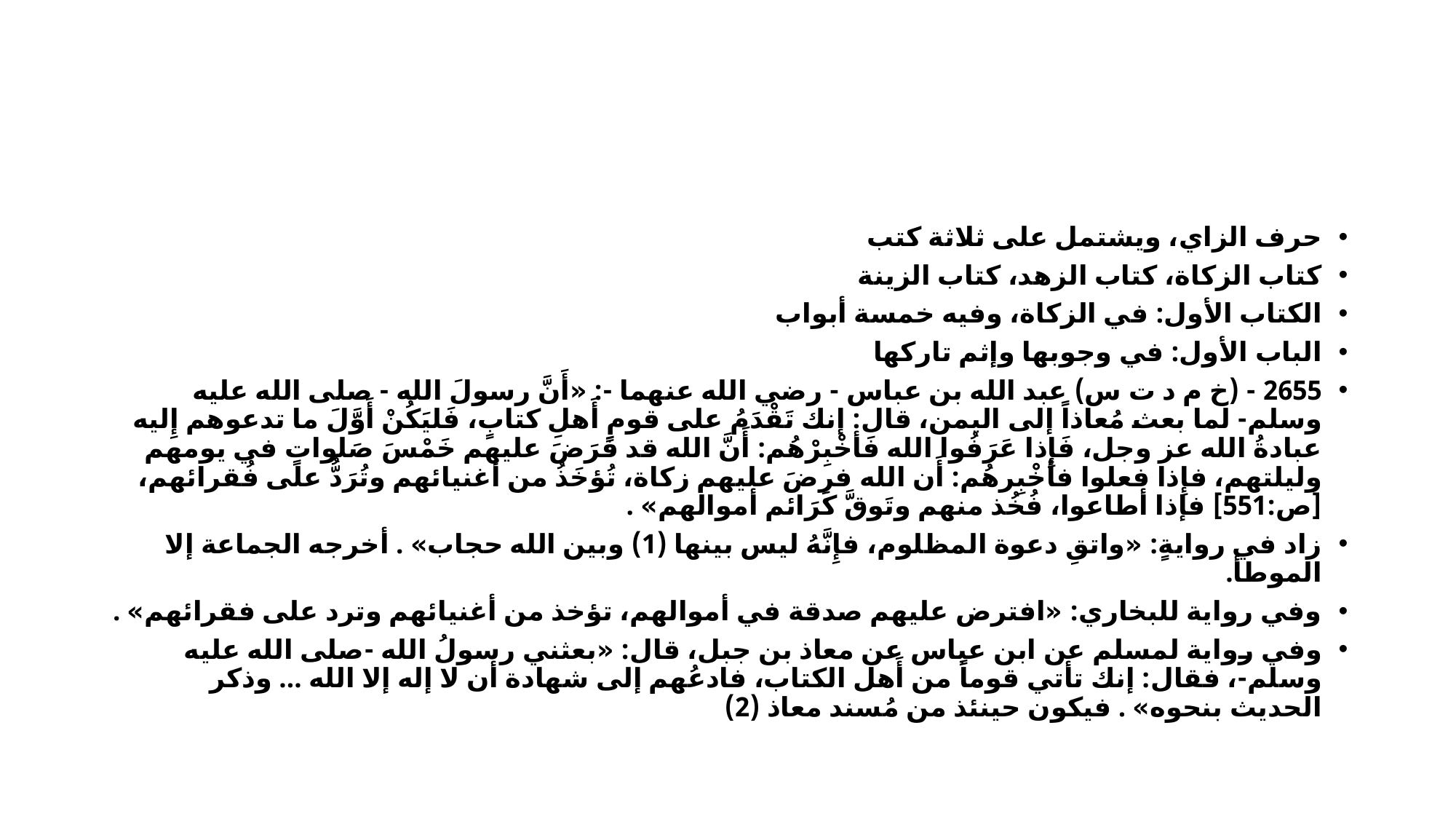

#
حرف الزاي، ويشتمل على ثلاثة كتب
كتاب الزكاة، كتاب الزهد، كتاب الزينة
الكتاب الأول: في الزكاة، وفيه خمسة أبواب
الباب الأول: في وجوبها وإثم تاركها
2655 - (خ م د ت س) عبد الله بن عباس - رضي الله عنهما -: «أَنَّ رسولَ الله - صلى الله عليه وسلم- لما بعث مُعاذاً إلى اليمن، قال: إنك تَقْدَمُ على قومٍ أَهلِ كتابٍ، فَليَكُنْ أَوَّلَ ما تدعوهم إِليه عبادةُ الله عز وجل، فَإِذا عَرَفُوا الله فَأخْبِرْهُم: أَنَّ الله قد فَرَضَ عليهم خَمْسَ صَلواتٍ في يومهم وليلتهم، فإِذا فعلوا فأخْبِرهُم: أَن الله فرضَ عليهم زكاة، تُؤخَذُ من أغنيائهم وتُرَدُّ على فُقرائهم، [ص:551] فإذا أطاعوا، فُخُذ منهم وتَوقَّ كَرَائم أموالهم» .
زاد في روايةٍ: «واتقِ دعوة المظلوم، فإِنَّهُ ليس بينها (1) وبين الله حجاب» . أخرجه الجماعة إلا الموطأ.
وفي رواية للبخاري: «افترض عليهم صدقة في أموالهم، تؤخذ من أغنيائهم وترد على فقرائهم» .
وفي رواية لمسلم عن ابن عباس عن معاذ بن جبل، قال: «بعثني رسولُ الله -صلى الله عليه وسلم-، فقال: إنك تأتي قوماً من أَهل الكتاب، فادعُهم إلى شهادة أن لا إله إلا الله ... وذكر الحديث بنحوه» . فيكون حينئذ من مُسند معاذ (2)